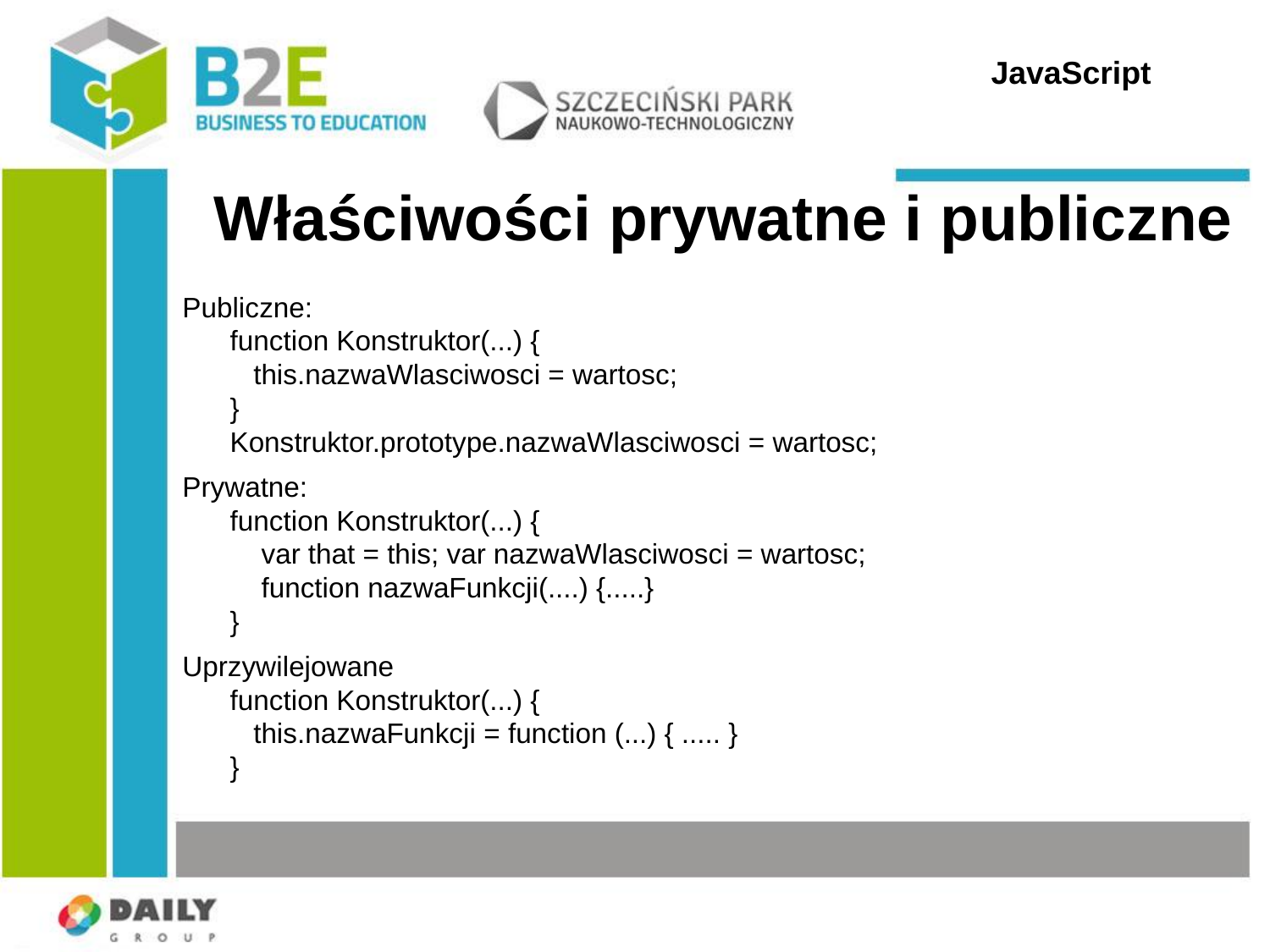

JavaScript
Właściwości prywatne i publiczne
Publiczne:
function Konstruktor(...) {
   this.nazwaWlasciwosci = wartosc;
}
Konstruktor.prototype.nazwaWlasciwosci = wartosc;
Prywatne:
function Konstruktor(...) {
    var that = this; var nazwaWlasciwosci = wartosc;
    function nazwaFunkcji(....) {.....}
}
Uprzywilejowane
function Konstruktor(...) {
   this.nazwaFunkcji = function (...) { ..... }
}